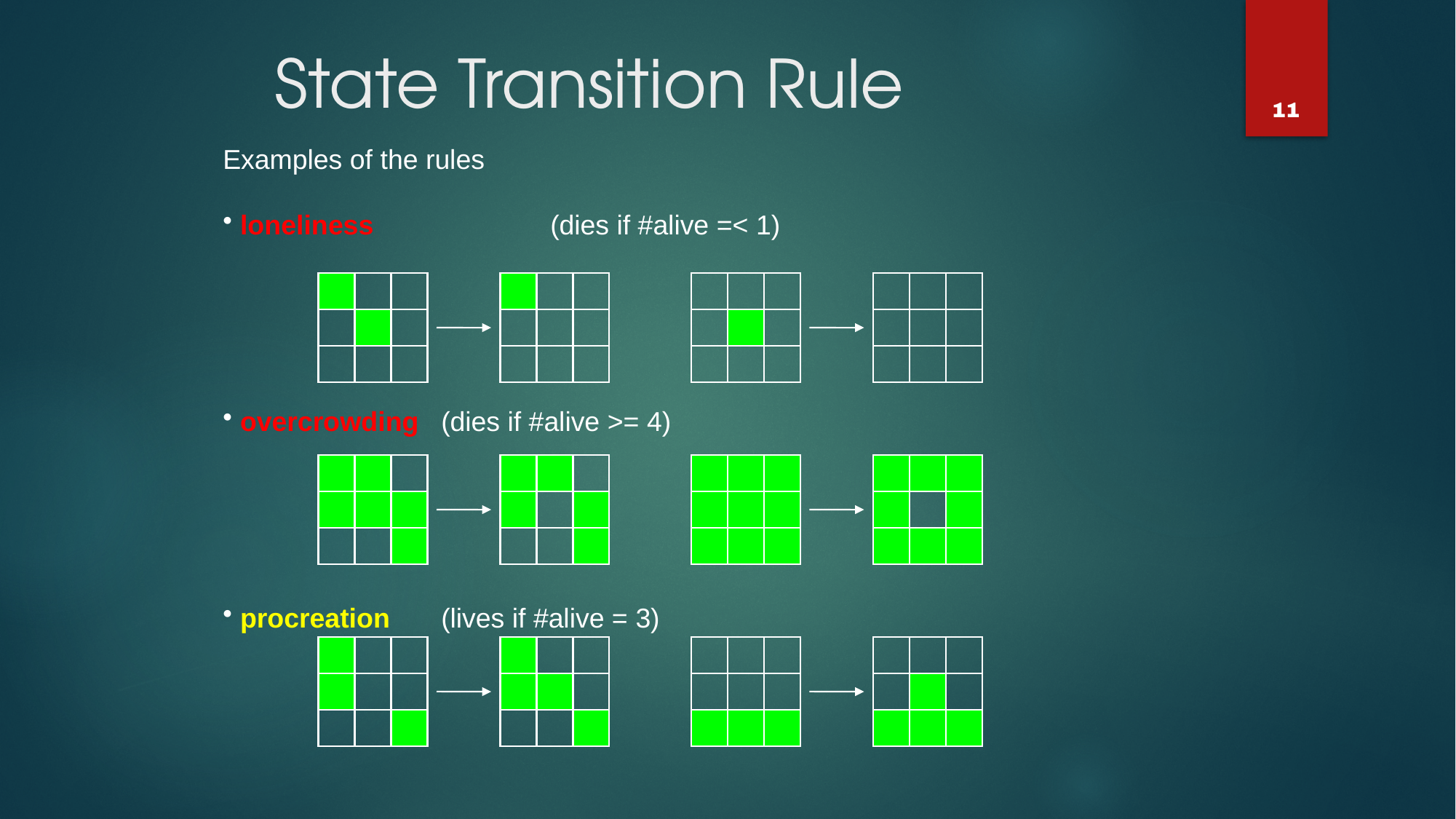

11
State Transition Rule
Examples of the rules

 loneliness		(dies if #alive =< 1)

 overcrowding	(dies if #alive >= 4)

 procreation	(lives if #alive = 3)